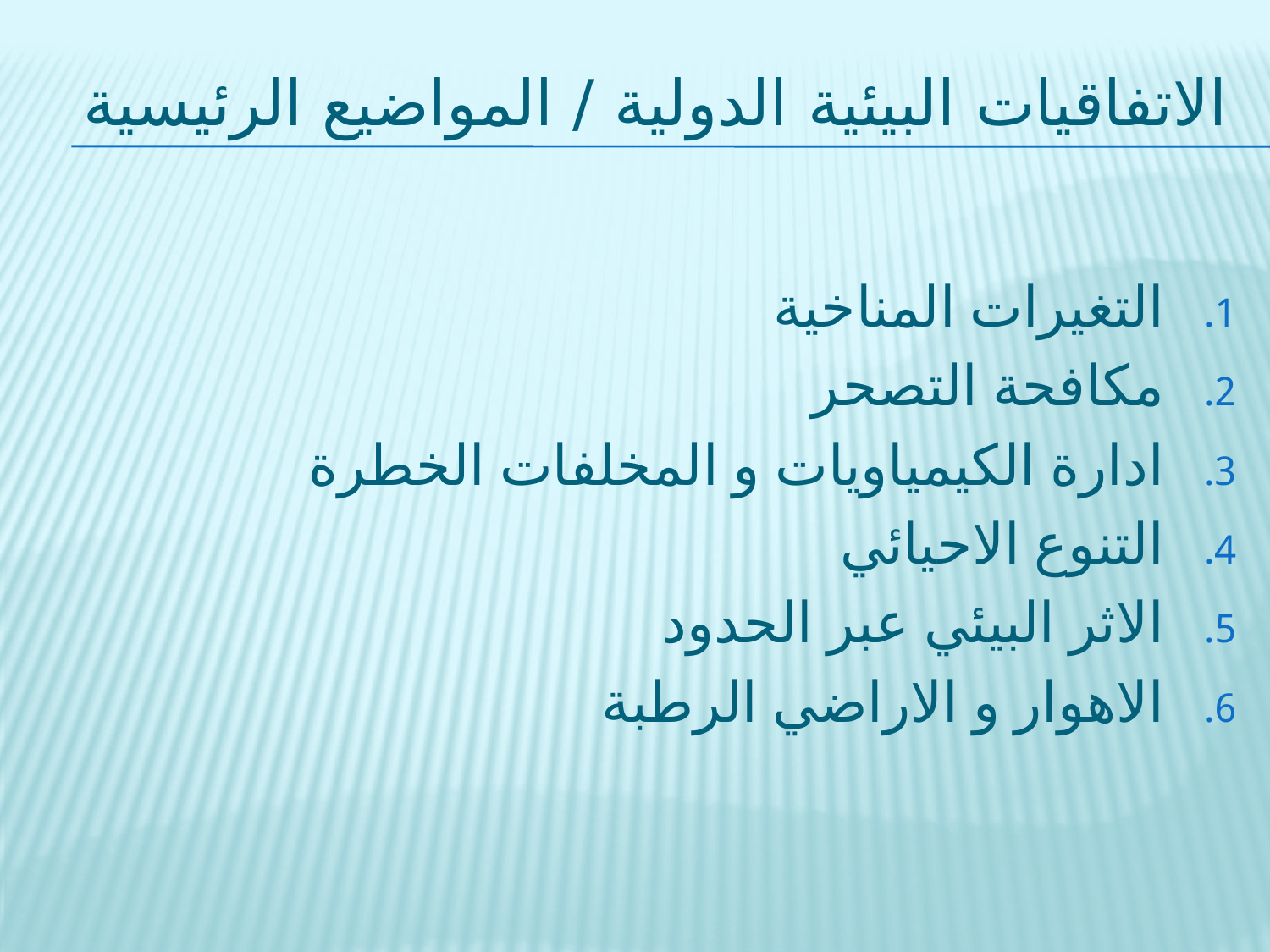

# الاتفاقيات البيئية الدولية / المواضيع الرئيسية
التغيرات المناخية
مكافحة التصحر
ادارة الكيمياويات و المخلفات الخطرة
التنوع الاحيائي
الاثر البيئي عبر الحدود
الاهوار و الاراضي الرطبة